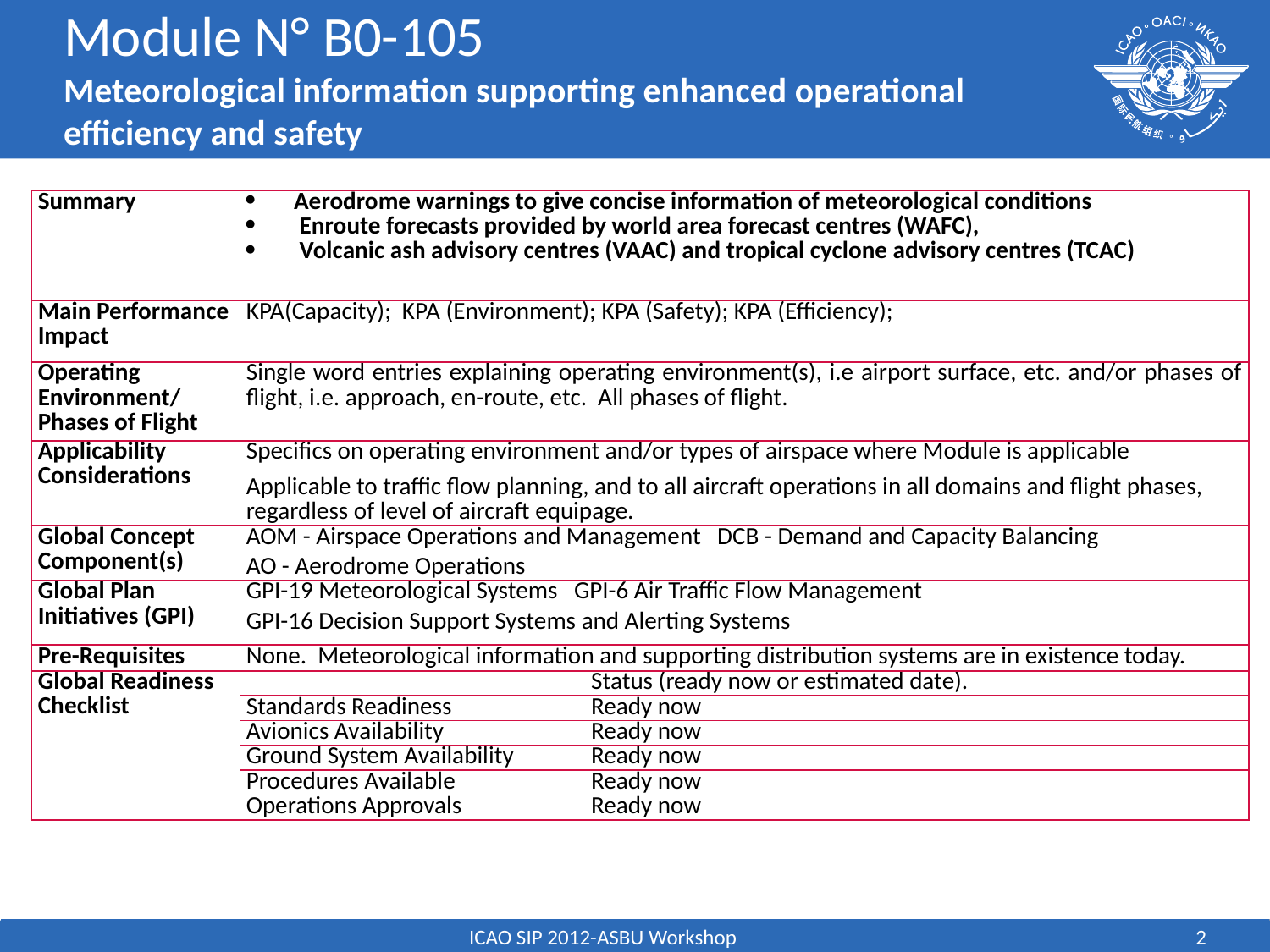

# Module N° B0-105 Meteorological information supporting enhanced operational efficiency and safety
| Summary | Aerodrome warnings to give concise information of meteorological conditions Enroute forecasts provided by world area forecast centres (WAFC), Volcanic ash advisory centres (VAAC) and tropical cyclone advisory centres (TCAC) |  |
| --- | --- | --- |
| Main Performance Impact | KPA(Capacity); KPA (Environment); KPA (Safety); KPA (Efficiency); |  |
| Operating Environment/ Phases of Flight | Single word entries explaining operating environment(s), i.e airport surface, etc. and/or phases of flight, i.e. approach, en-route, etc. All phases of flight. |  |
| Applicability Considerations | Specifics on operating environment and/or types of airspace where Module is applicable Applicable to traffic flow planning, and to all aircraft operations in all domains and flight phases, regardless of level of aircraft equipage. |  |
| Global Concept Component(s) | AOM - Airspace Operations and Management DCB - Demand and Capacity Balancing AO - Aerodrome Operations |  |
| Global Plan Initiatives (GPI) | GPI-19 Meteorological Systems GPI-6 Air Traffic Flow Management GPI-16 Decision Support Systems and Alerting Systems |  |
| Pre-Requisites | None. Meteorological information and supporting distribution systems are in existence today. |  |
| Global Readiness Checklist |  | Status (ready now or estimated date). |
|  | Standards Readiness | Ready now |
|  | Avionics Availability | Ready now |
|  | Ground System Availability | Ready now |
|  | Procedures Available | Ready now |
|  | Operations Approvals | Ready now |
ICAO SIP 2012-ASBU Workshop
2